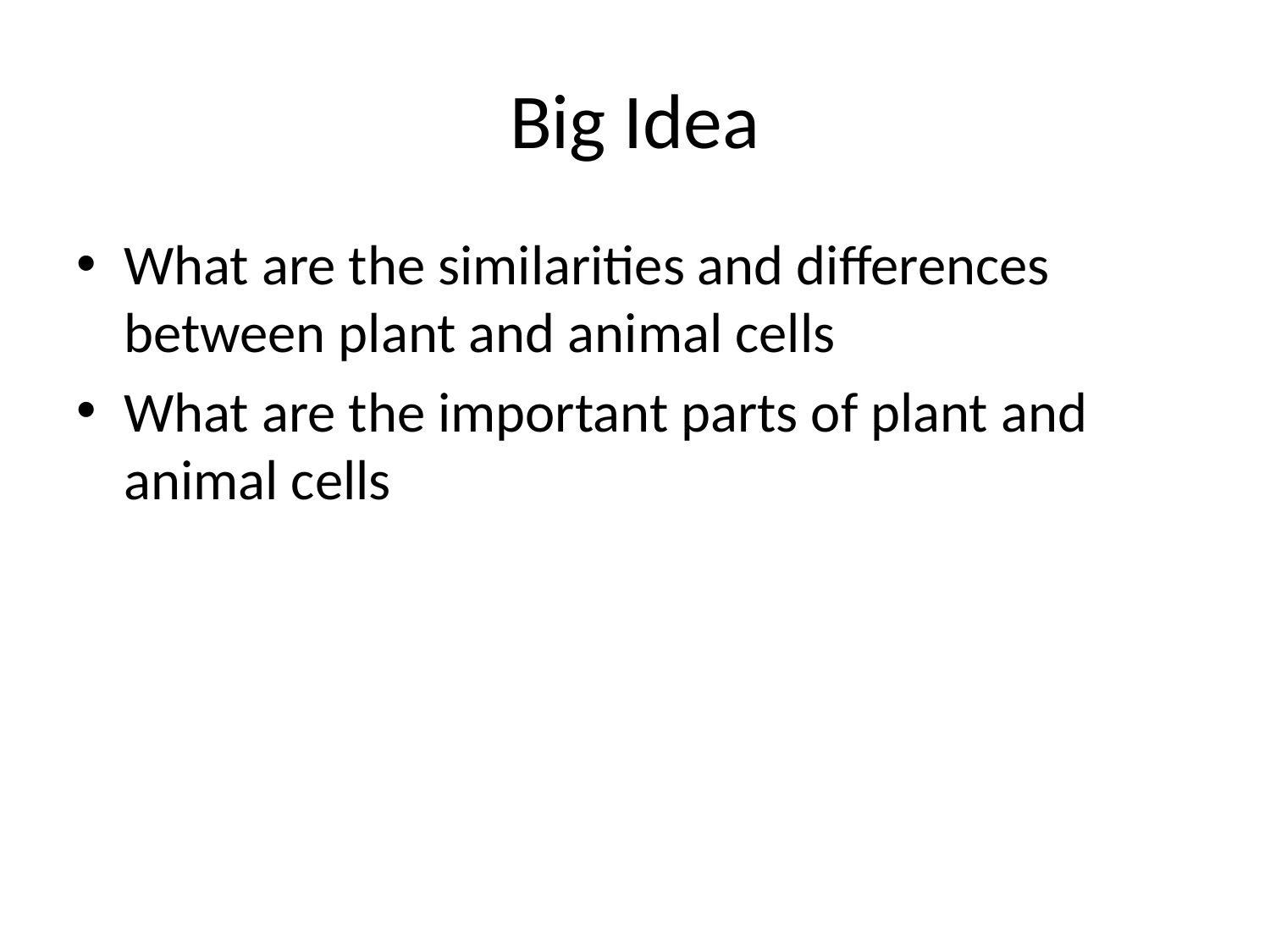

# Big Idea
What are the similarities and differences between plant and animal cells
What are the important parts of plant and animal cells